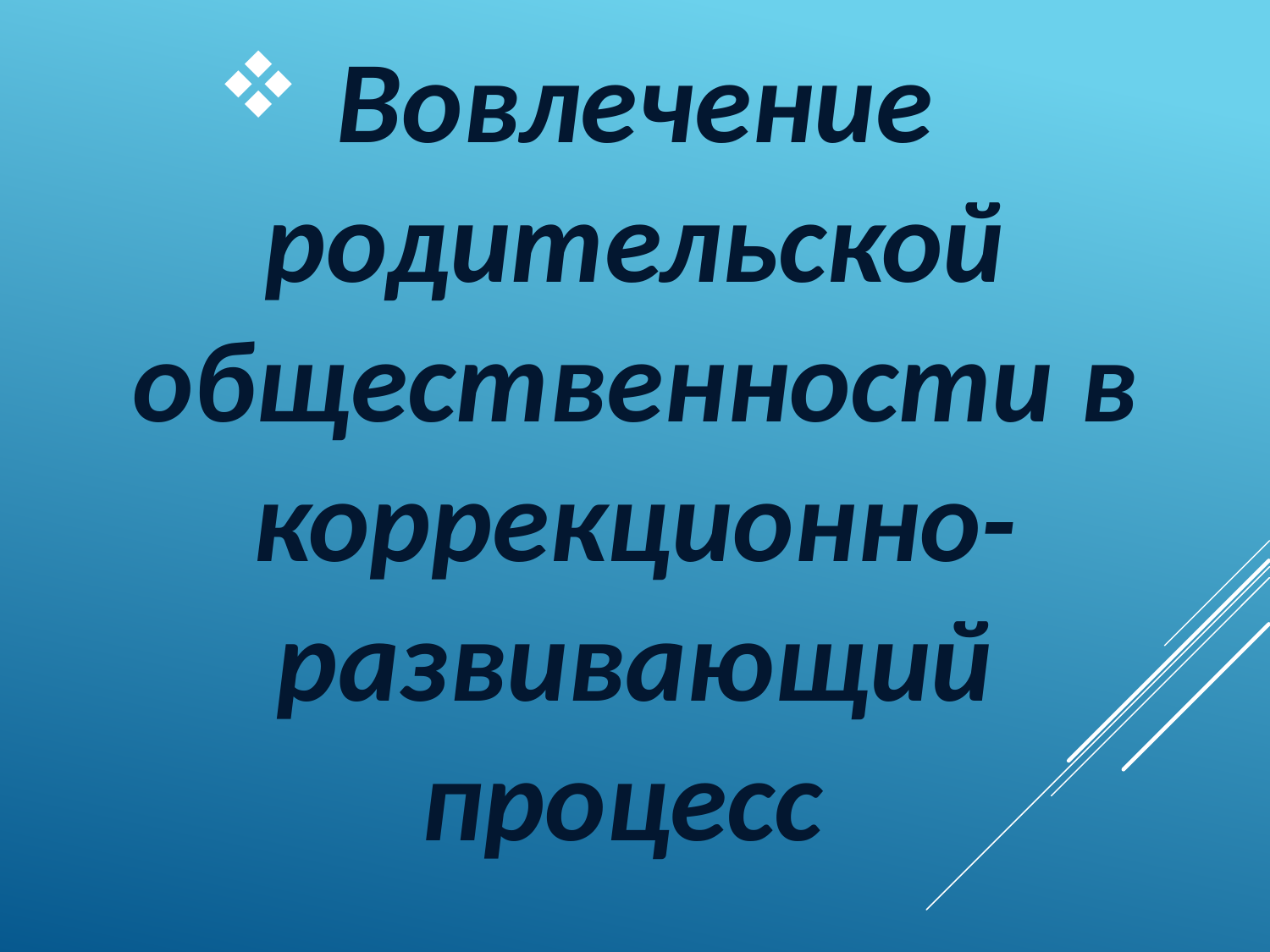

Вовлечение родительской общественности в коррекционно-развивающий процесс
#